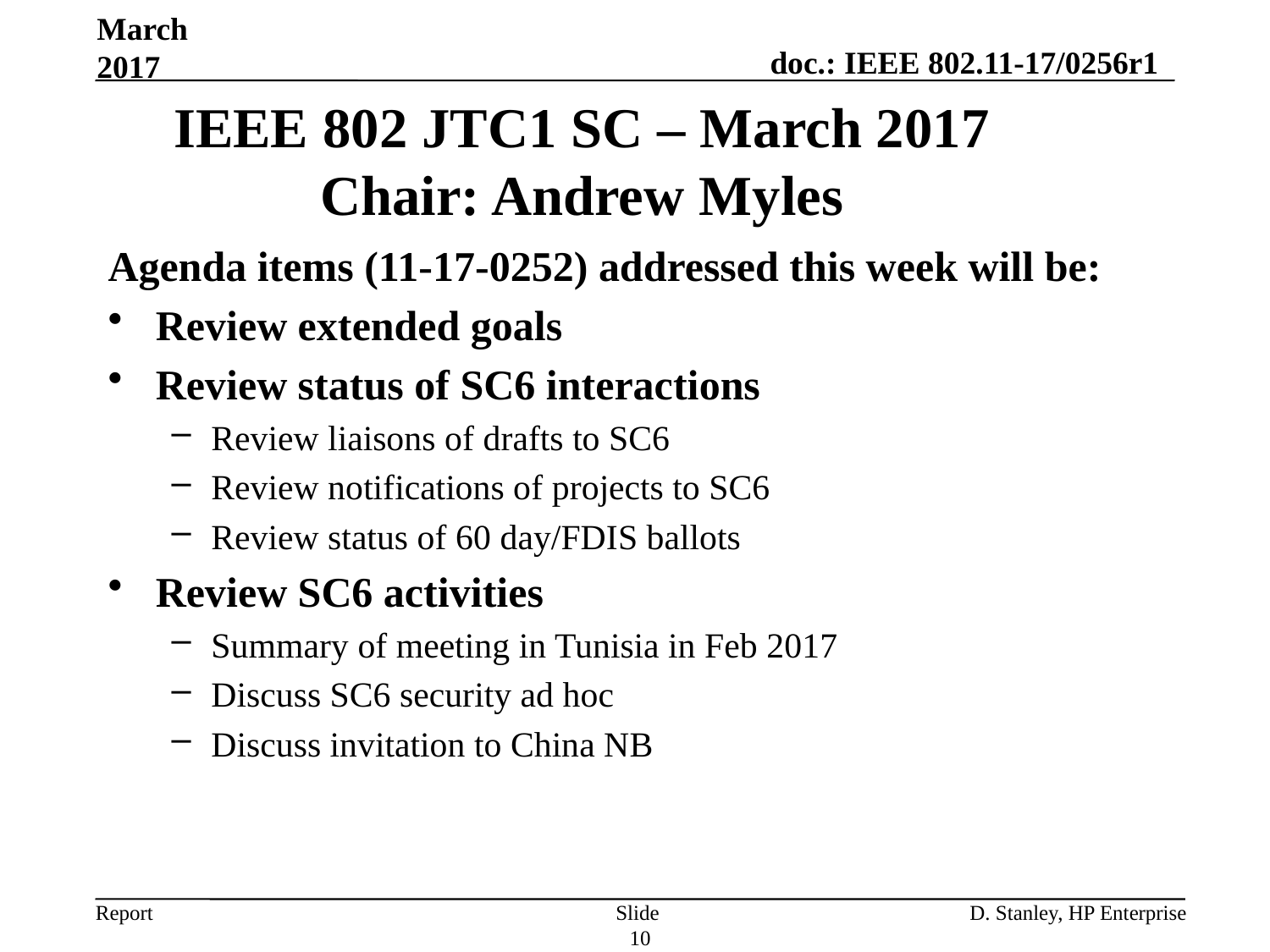

March 2017
IEEE 802 JTC1 SC – March 2017
Chair: Andrew Myles
Agenda items (11-17-0252) addressed this week will be:
Review extended goals
Review status of SC6 interactions
Review liaisons of drafts to SC6
Review notifications of projects to SC6
Review status of 60 day/FDIS ballots
Review SC6 activities
Summary of meeting in Tunisia in Feb 2017
Discuss SC6 security ad hoc
Discuss invitation to China NB
Slide 10
D. Stanley, HP Enterprise